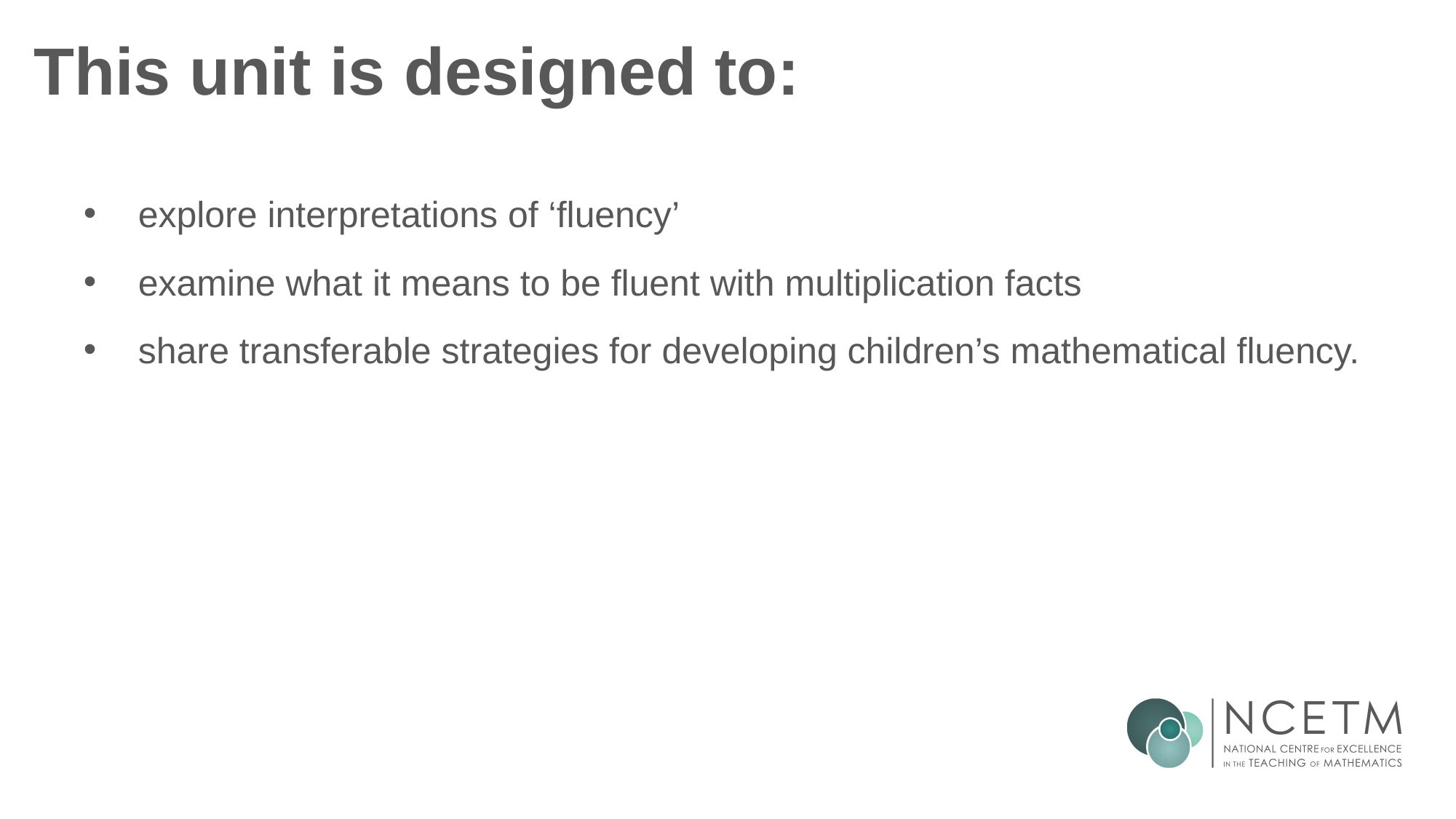

# This unit is designed to:
explore interpretations of ‘fluency’
examine what it means to be fluent with multiplication facts
share transferable strategies for developing children’s mathematical fluency.